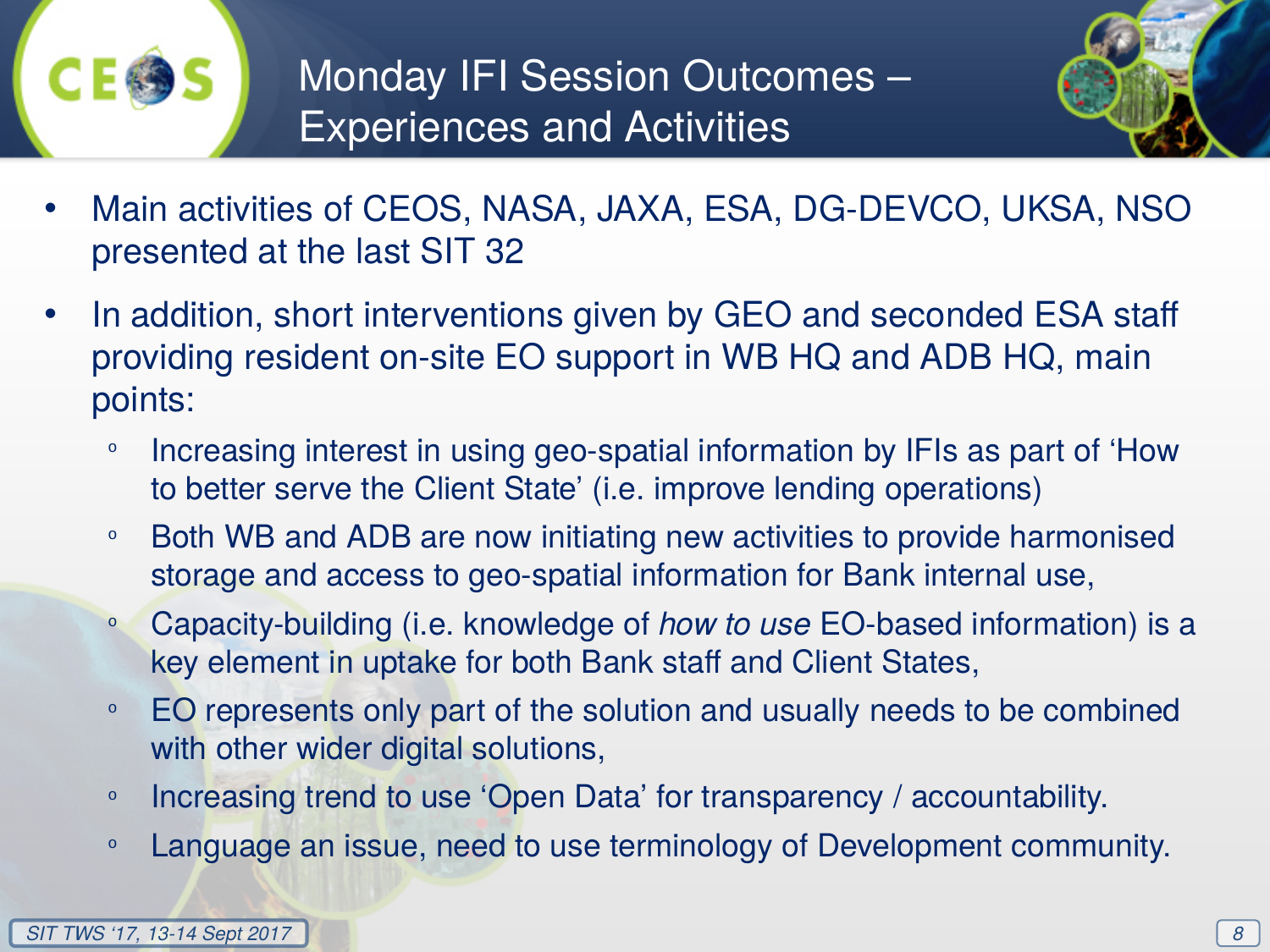

Monday IFI Session Outcomes – Experiences and Activities
Main activities of CEOS, NASA, JAXA, ESA, DG-DEVCO, UKSA, NSO presented at the last SIT 32
In addition, short interventions given by GEO and seconded ESA staff providing resident on-site EO support in WB HQ and ADB HQ, main points:
Increasing interest in using geo-spatial information by IFIs as part of ‘How to better serve the Client State’ (i.e. improve lending operations)
Both WB and ADB are now initiating new activities to provide harmonised storage and access to geo-spatial information for Bank internal use,
Capacity-building (i.e. knowledge of how to use EO-based information) is a key element in uptake for both Bank staff and Client States,
EO represents only part of the solution and usually needs to be combined with other wider digital solutions,
Increasing trend to use ‘Open Data’ for transparency / accountability.
Language an issue, need to use terminology of Development community.
8